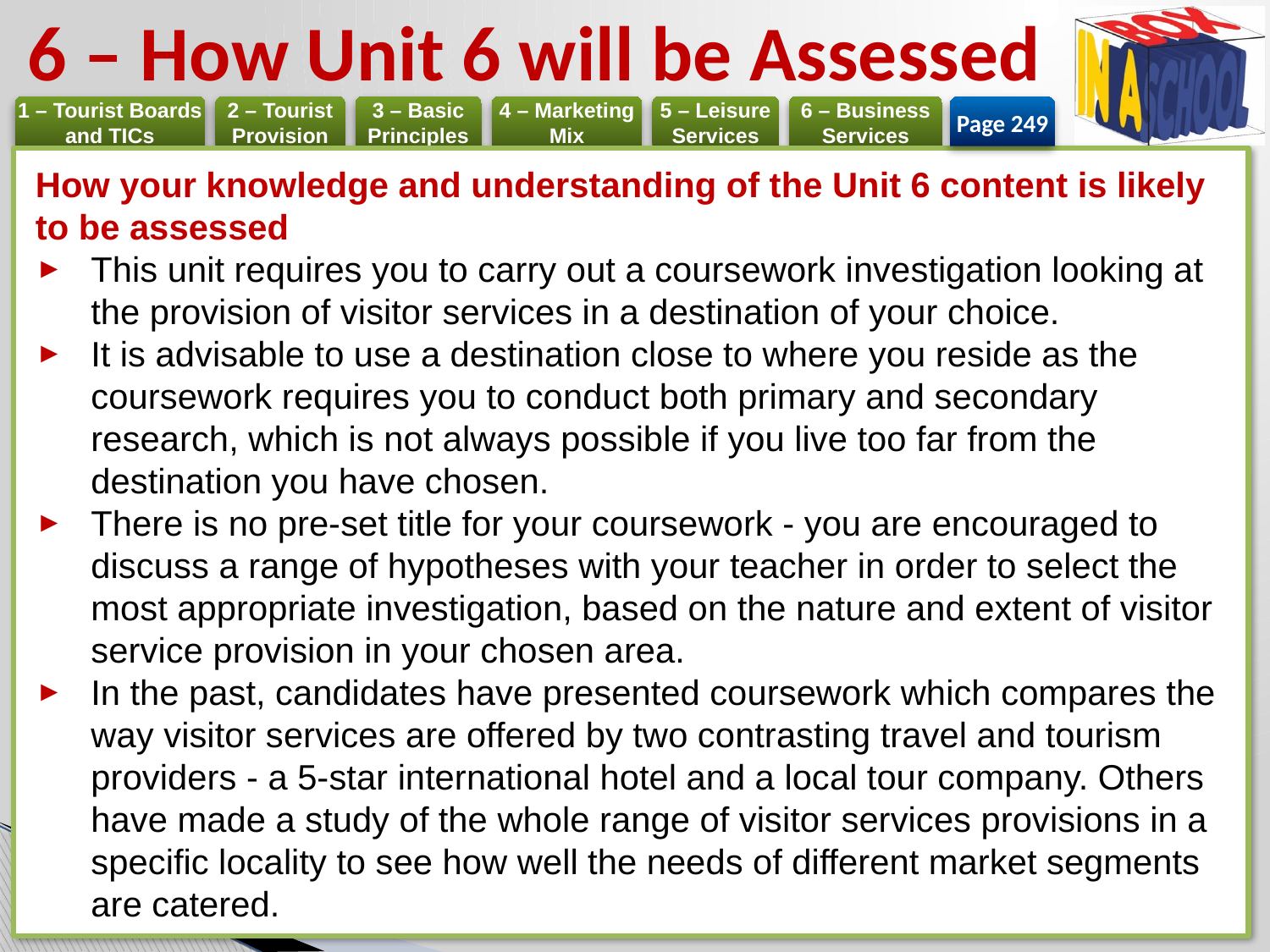

# 6 – How Unit 6 will be Assessed
Page 249
How your knowledge and understanding of the Unit 6 content is likely to be assessed
This unit requires you to carry out a coursework investigation looking at the provision of visitor services in a destination of your choice.
It is advisable to use a destination close to where you reside as the coursework requires you to conduct both primary and secondary research, which is not always possible if you live too far from the destination you have chosen.
There is no pre-set title for your coursework - you are encouraged to discuss a range of hypotheses with your teacher in order to select the most appropriate investigation, based on the nature and extent of visitor service provision in your chosen area.
In the past, candidates have presented coursework which compares the way visitor services are offered by two contrasting travel and tourism providers - a 5-star international hotel and a local tour company. Others have made a study of the whole range of visitor services provisions in a specific locality to see how well the needs of different market segments are catered.